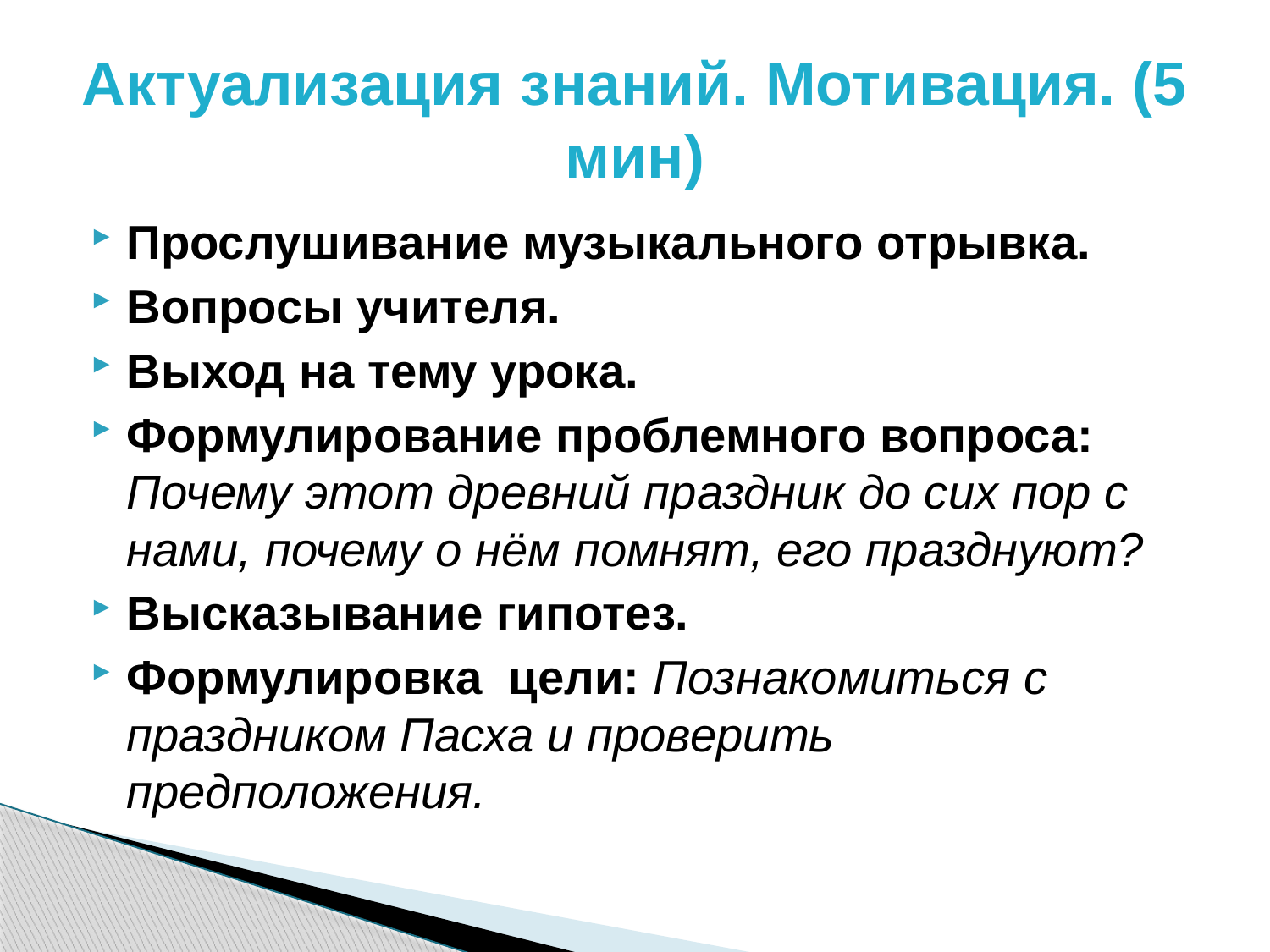

# Актуализация знаний. Мотивация. (5 мин)
Прослушивание музыкального отрывка.
Вопросы учителя.
Выход на тему урока.
Формулирование проблемного вопроса: Почему этот древний праздник до сих пор с нами, почему о нём помнят, его празднуют?
Высказывание гипотез.
Формулировка  цели: Познакомиться с праздником Пасха и проверить предположения.